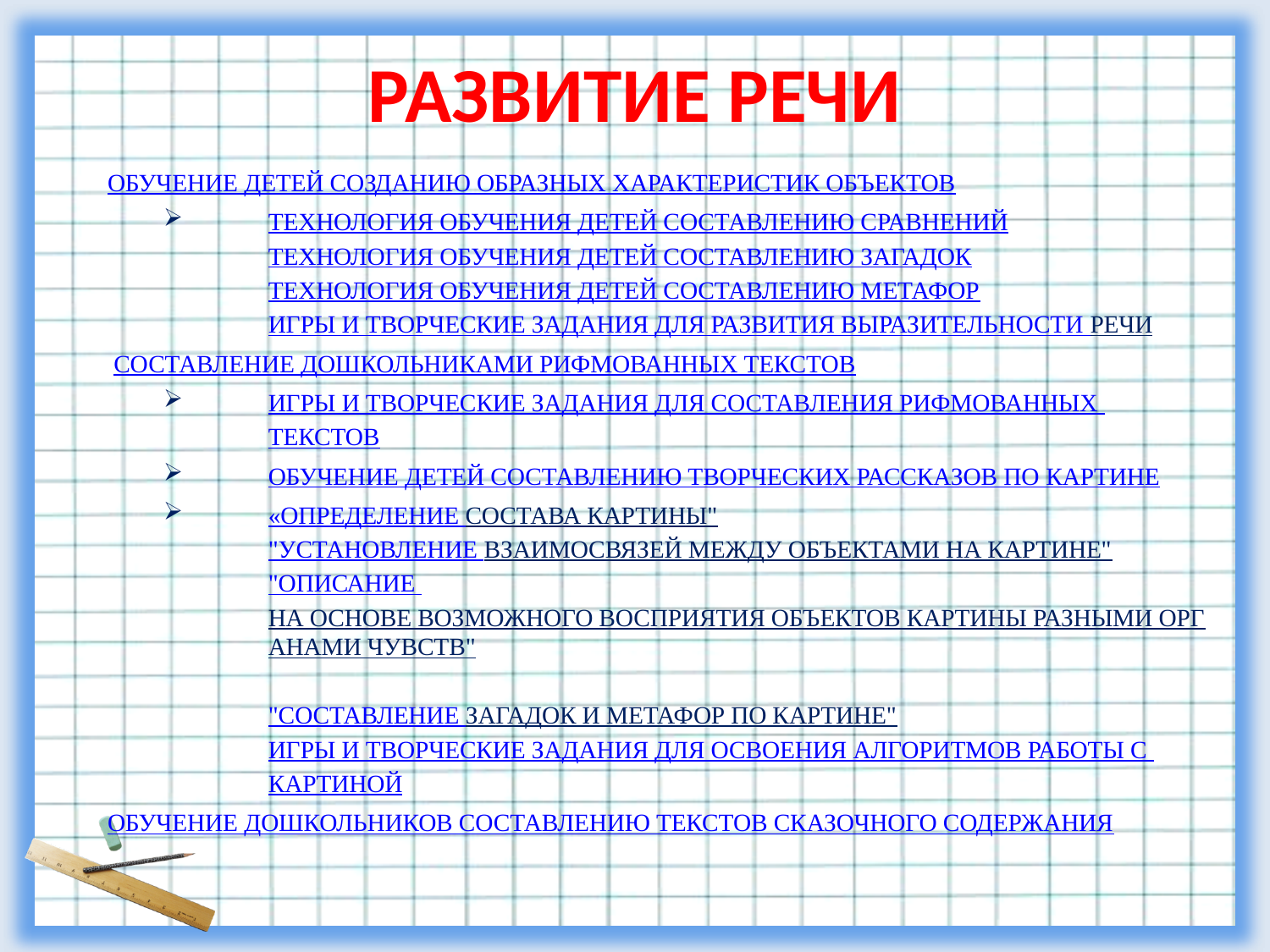

# РАЗВИТИЕ РЕЧИ
ОБУЧЕНИЕ ДЕТЕЙ СОЗДАНИЮ ОБРАЗНЫХ ХАРАКТЕРИСТИК ОБЪЕКТОВ
ТЕХНОЛОГИЯ ОБУЧЕНИЯ ДЕТЕЙ СОСТАВЛЕНИЮ СРАВНЕНИЙ 
ТЕХНОЛОГИЯ ОБУЧЕНИЯ ДЕТЕЙ СОСТАВЛЕНИЮ ЗАГАДОК 
ТЕХНОЛОГИЯ ОБУЧЕНИЯ ДЕТЕЙ СОСТАВЛЕНИЮ МЕТАФОР 
ИГРЫ И ТВОРЧЕСКИЕ ЗАДАНИЯ ДЛЯ РАЗВИТИЯ ВЫРАЗИТЕЛЬНОСТИ РЕЧИ
 СОСТАВЛЕНИЕ ДОШКОЛЬНИКАМИ РИФМОВАННЫХ ТЕКСТОВ
ИГРЫ И ТВОРЧЕСКИЕ ЗАДАНИЯ ДЛЯ СОСТАВЛЕНИЯ РИФМОВАННЫХ ТЕКСТОВ
ОБУЧЕНИЕ ДЕТЕЙ СОСТАВЛЕНИЮ ТВОРЧЕСКИХ РАССКАЗОВ ПО КАРТИНЕ
«ОПРЕДЕЛЕНИЕ СОСТАВА КАРТИНЫ" 
"УСТАНОВЛЕНИЕ ВЗАИМОСВЯЗЕЙ МЕЖДУ ОБЪЕКТАМИ НА КАРТИНЕ" 
"ОПИСАНИЕ НА ОСНОВЕ ВОЗМОЖНОГО ВОСПРИЯТИЯ ОБЪЕКТОВ КАРТИНЫ РАЗНЫМИ ОРГАНАМИ ЧУВСТВ" 
"СОСТАВЛЕНИЕ ЗАГАДОК И МЕТАФОР ПО КАРТИНЕ" 
ИГРЫ И ТВОРЧЕСКИЕ ЗАДАНИЯ ДЛЯ ОСВОЕНИЯ АЛГОРИТМОВ РАБОТЫ С КАРТИНОЙ
ОБУЧЕНИЕ ДОШКОЛЬНИКОВ СОСТАВЛЕНИЮ ТЕКСТОВ СКАЗОЧНОГО СОДЕРЖАНИЯ